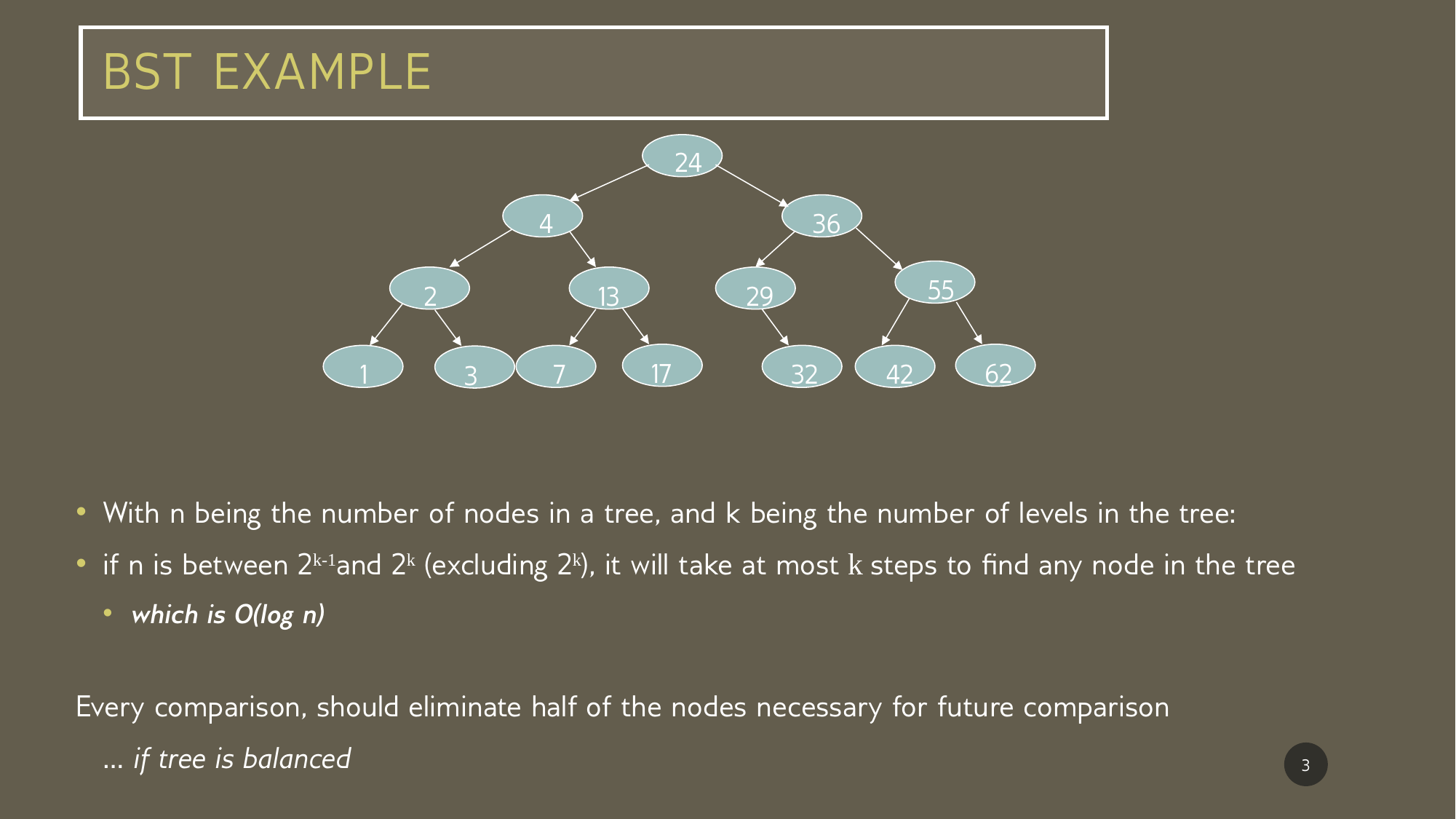

# BST Example

With n being the number of nodes in a tree, and k being the number of levels in the tree:
	if n is between 2k-1and 2k (excluding 2k), it will take at most k steps to find any node in the tree
which is O(log n)
Every comparison, should eliminate half of the nodes necessary for future comparison
	… if tree is balanced

24

4
36

55
2
13
29

1
7
32
42

17
62
3
3